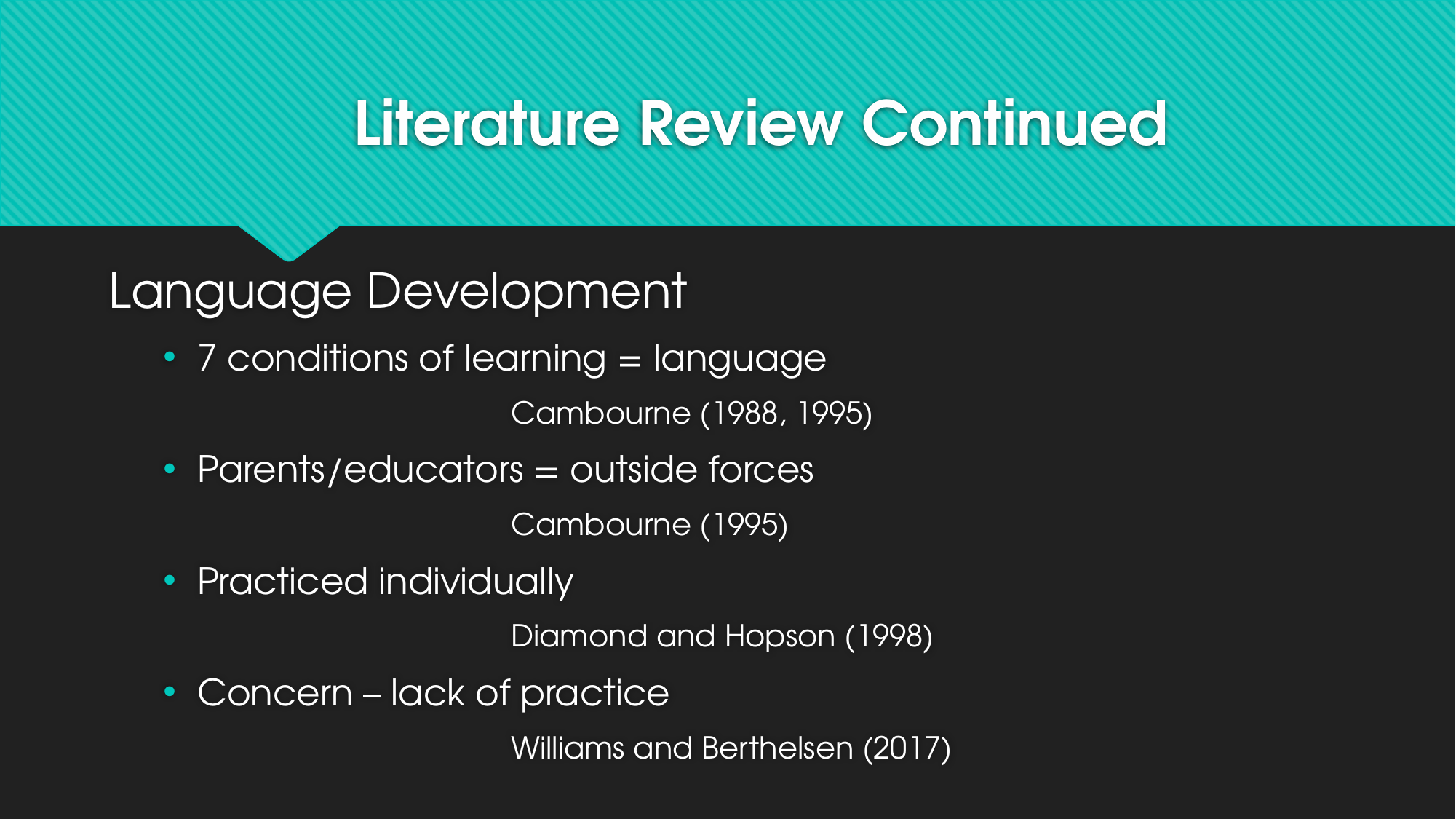

# Literature Review Continued
Language Development
7 conditions of learning = language
Cambourne (1988, 1995)
Parents/educators = outside forces
Cambourne (1995)
Practiced individually
Diamond and Hopson (1998)
Concern – lack of practice
Williams and Berthelsen (2017)